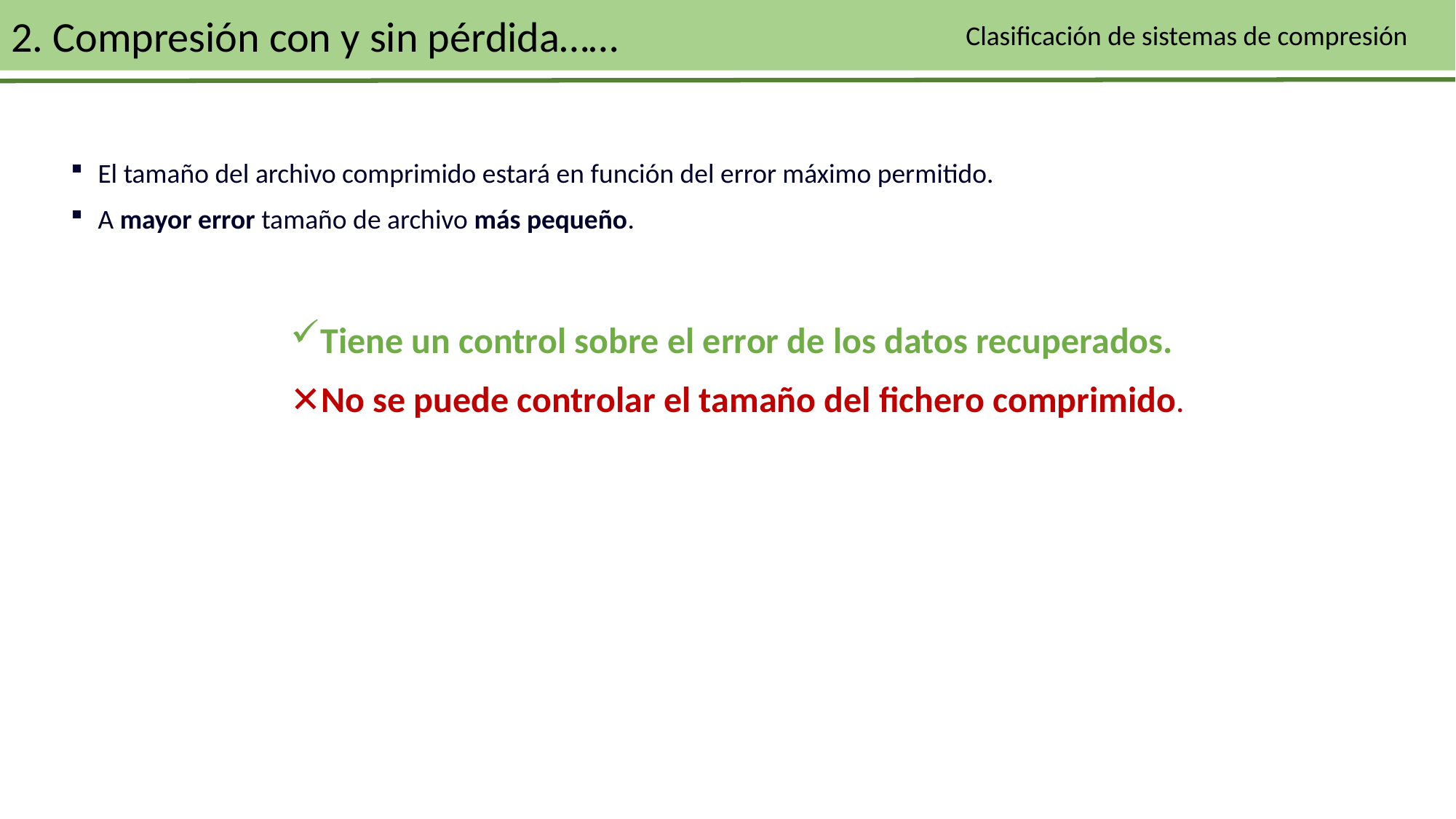

2. Compresión con y sin pérdida……
#
Clasificación de sistemas de compresión
El tamaño del archivo comprimido estará en función del error máximo permitido.
A mayor error tamaño de archivo más pequeño.

Tiene un control sobre el error de los datos recuperados.
✕No se puede controlar el tamaño del fichero comprimido.